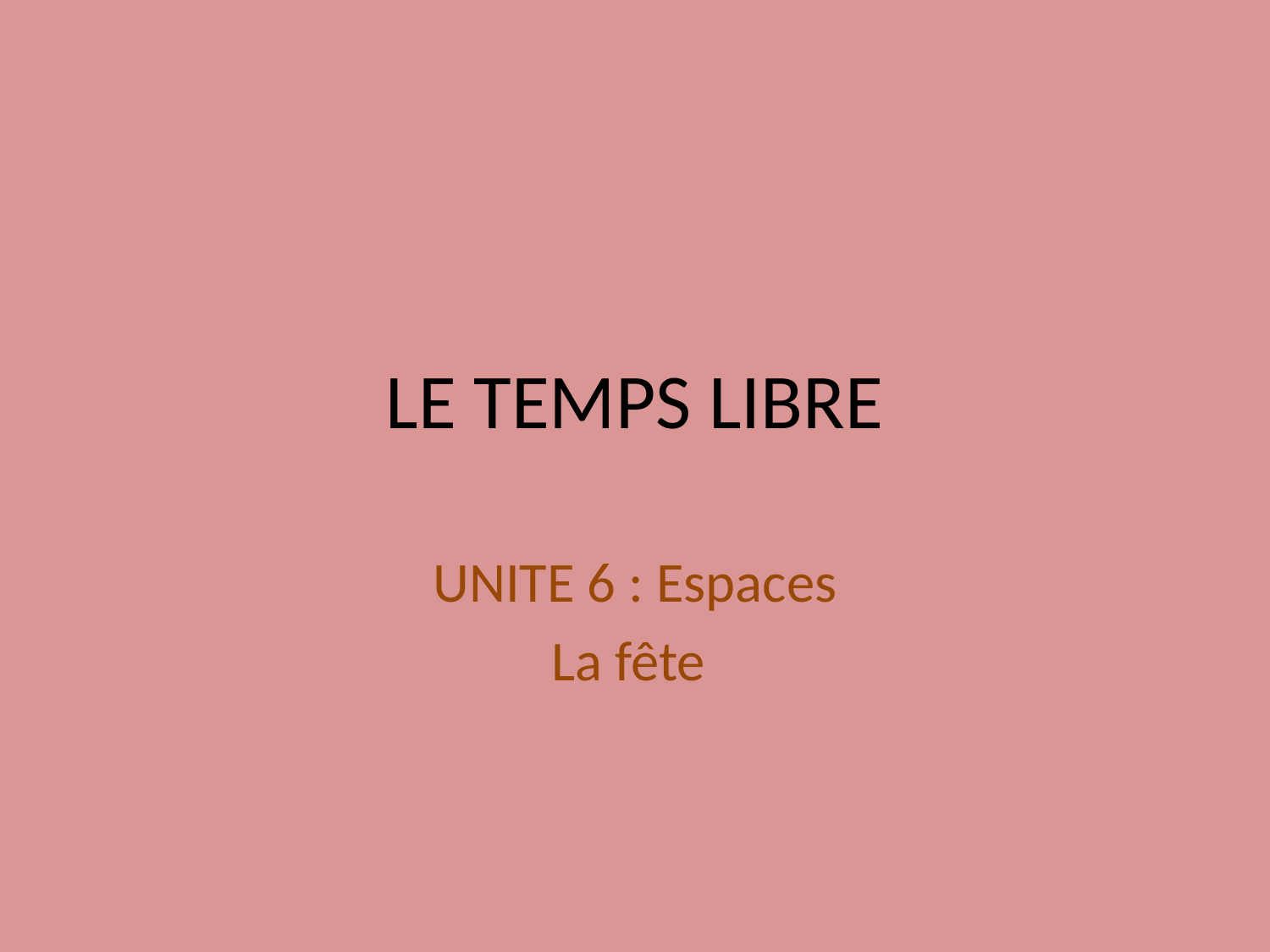

# LE TEMPS LIBRE
UNITE 6 : Espaces
La fête